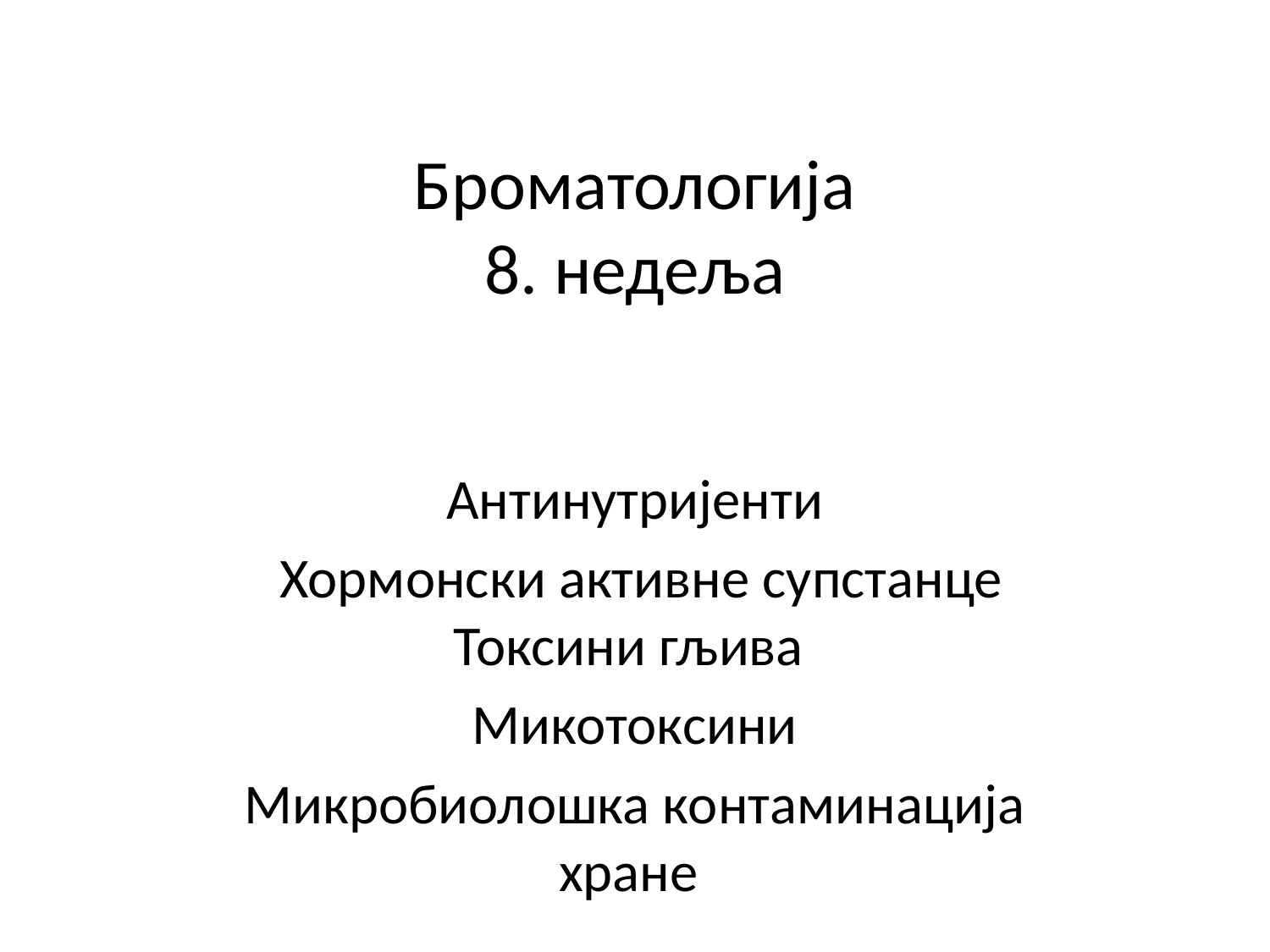

# Броматологија 8. недеља
Антинутриjенти
 Хормонски активне супстанце Токсини гљива
Микотоксини
Микробиолошка контаминација хране